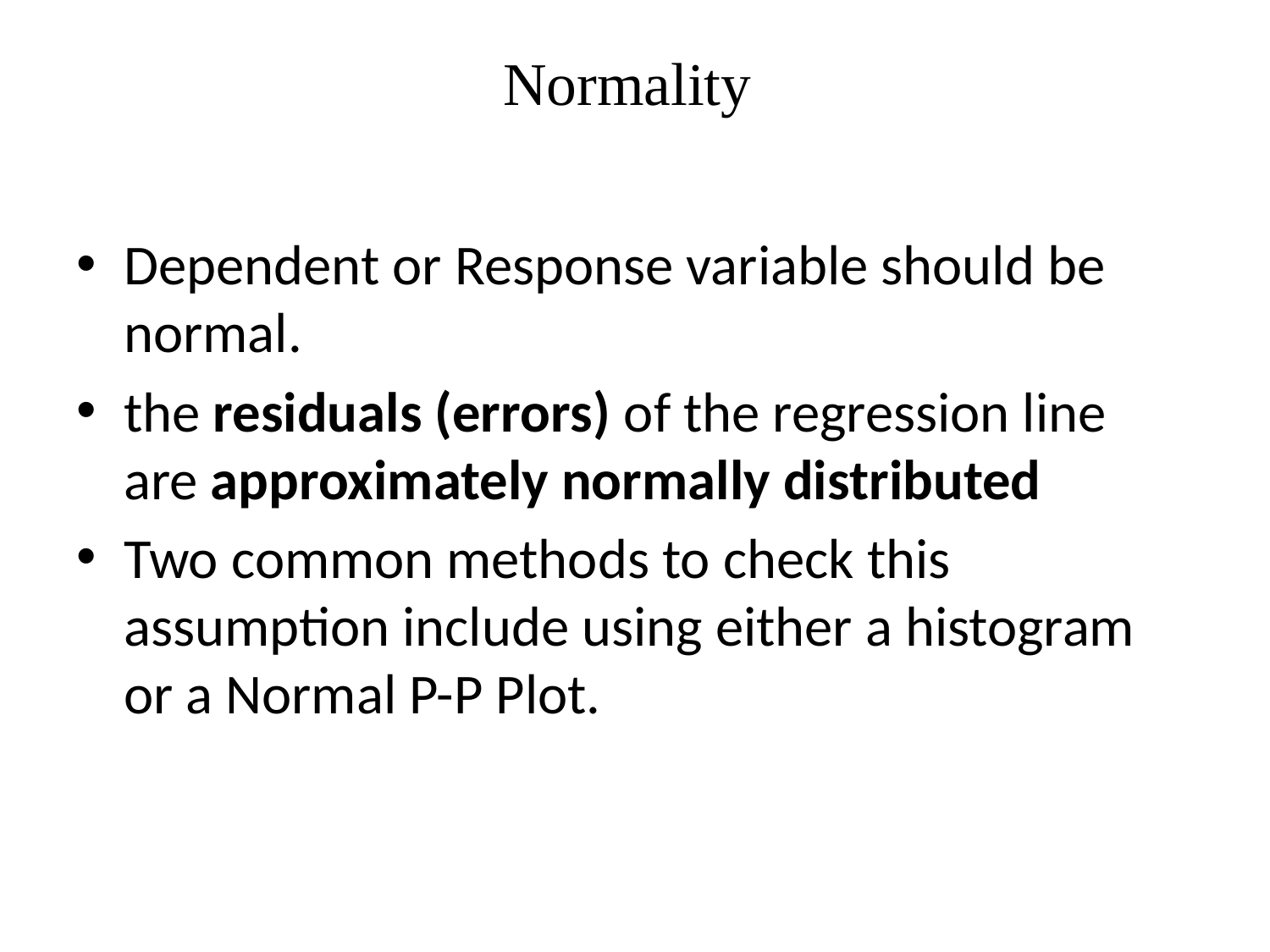

# Normality
Dependent or Response variable should be normal.
the residuals (errors) of the regression line are approximately normally distributed
Two common methods to check this assumption include using either a histogram or a Normal P-P Plot.